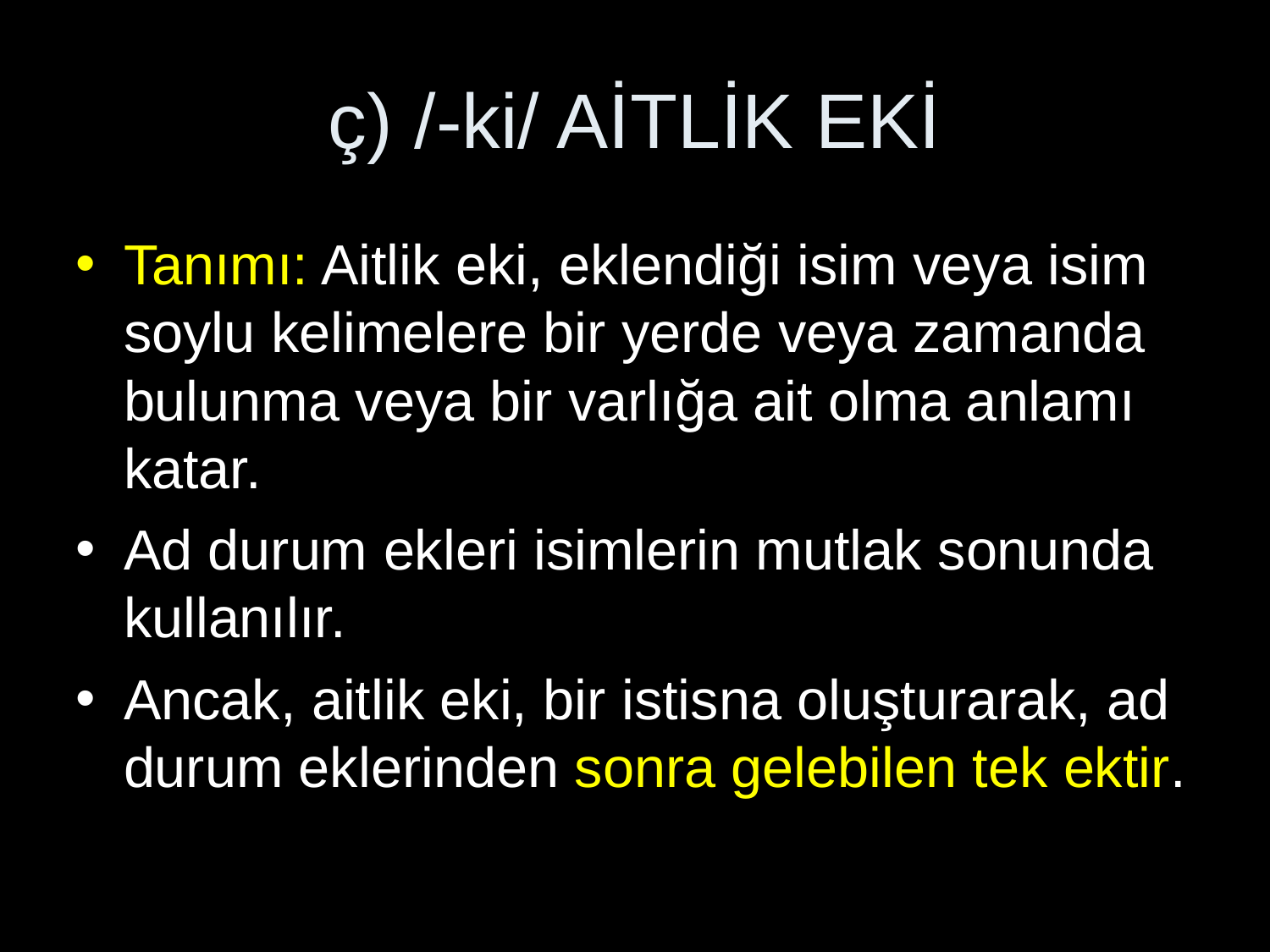

# ç) /-ki/ AİTLİK EKİ
Tanımı: Aitlik eki, eklendiği isim veya isim soylu kelimelere bir yerde veya zamanda bulunma veya bir varlığa ait olma anlamı katar.
Ad durum ekleri isimlerin mutlak sonunda kullanılır.
Ancak, aitlik eki, bir istisna oluşturarak, ad durum eklerinden sonra gelebilen tek ektir.